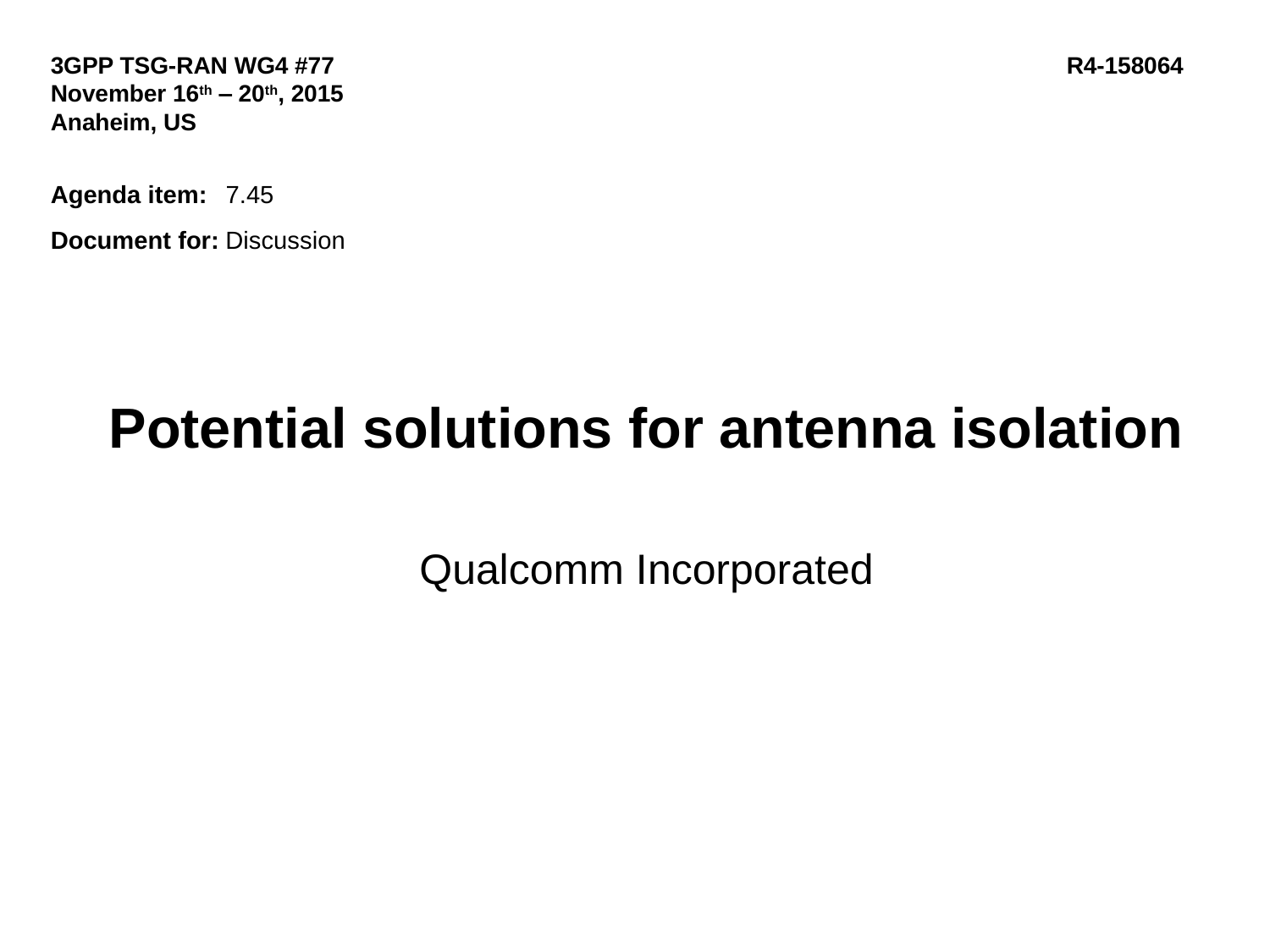

3GPP TSG-RAN WG4 #77				R4-158064
November 16th ‒ 20th, 2015
Anaheim, US
Agenda item:	7.45
Document for:	Discussion
Potential solutions for antenna isolation

Qualcomm Incorporated